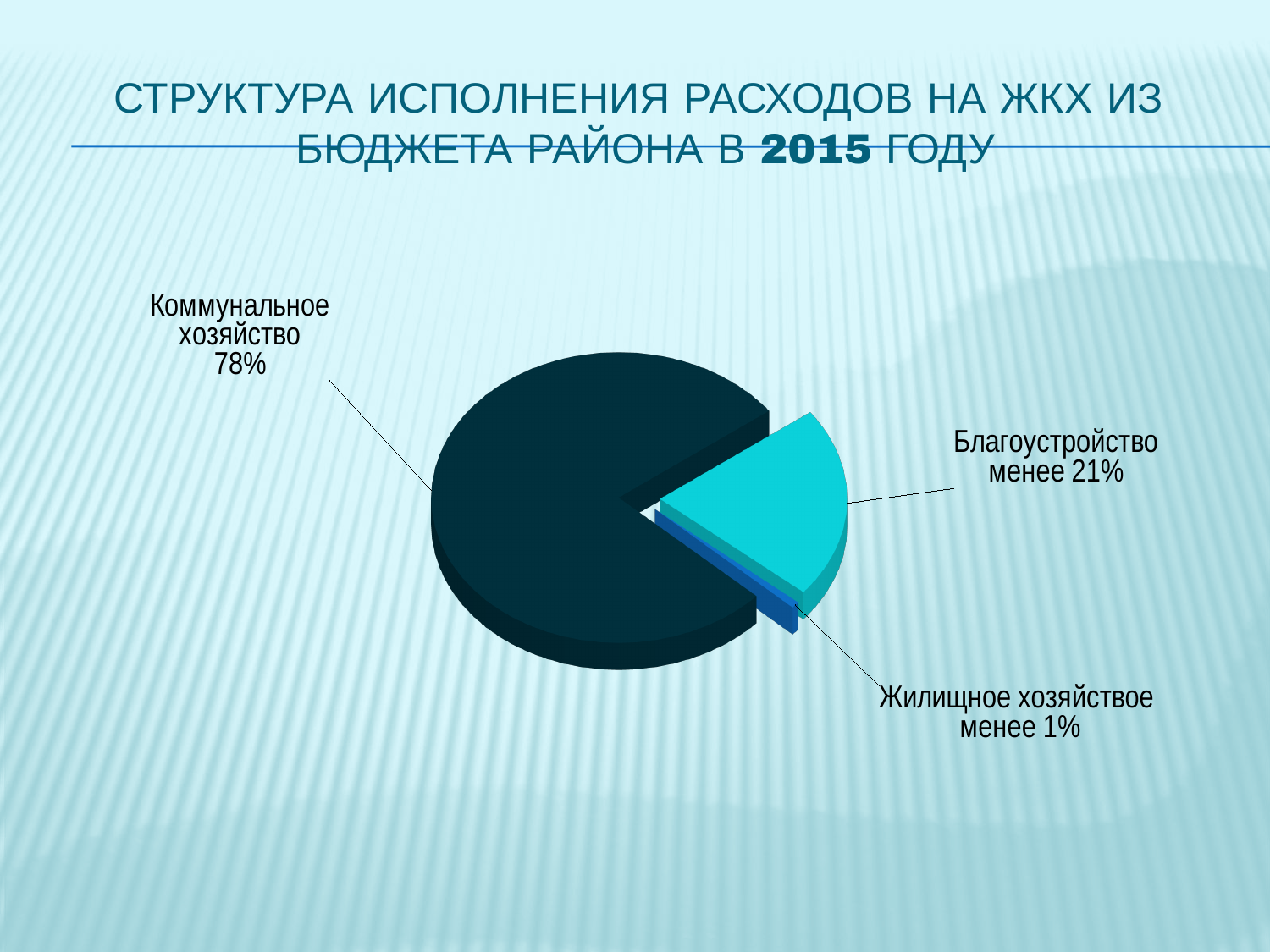

# Структура исполнения расходов на ЖКХ из  бюджета района в 2015 году

[unsupported chart]